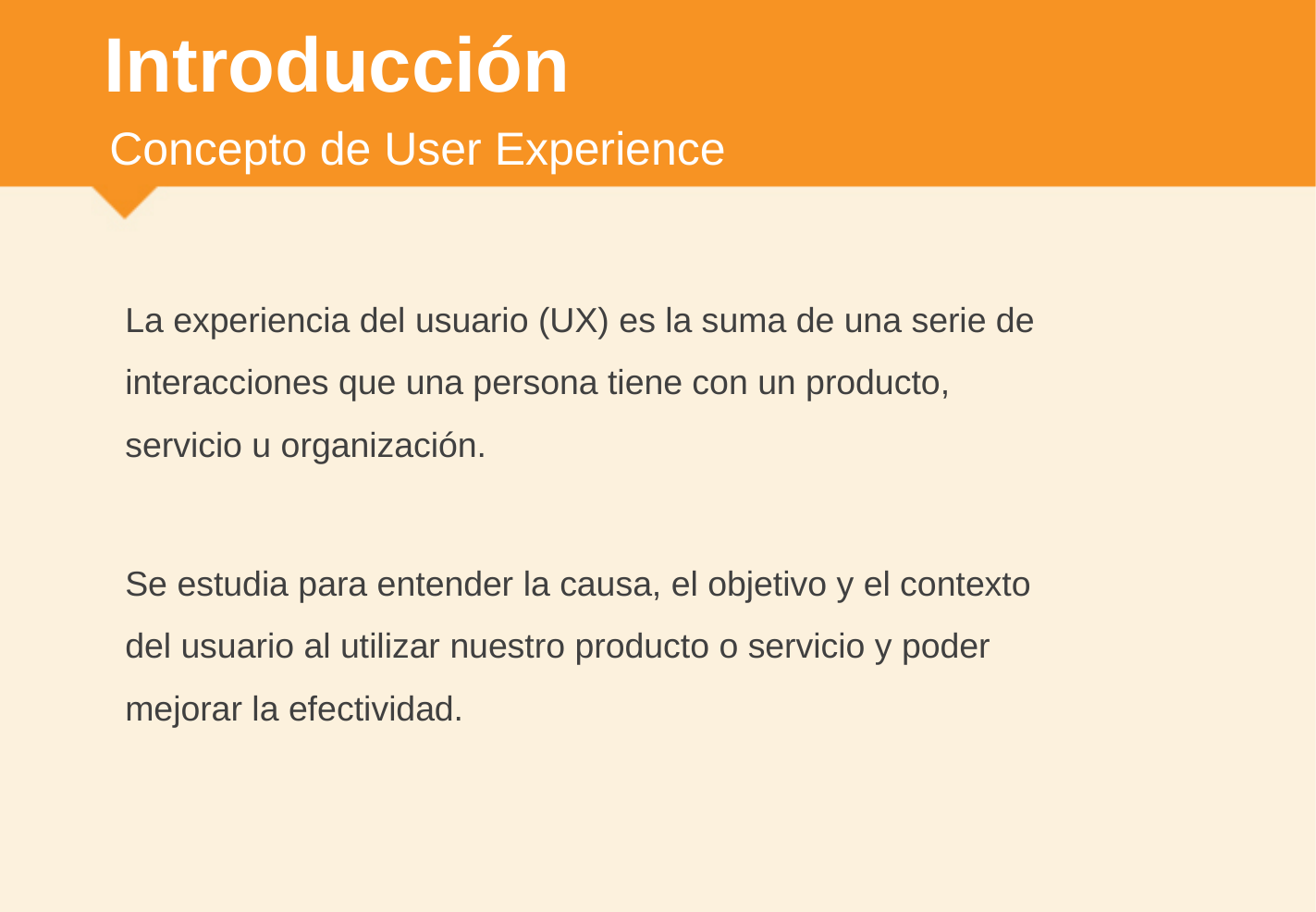

# Introducción
Concepto de User Experience
La experiencia del usuario (UX) es la suma de una serie de interacciones que una persona tiene con un producto, servicio u organización.

Se estudia para entender la causa, el objetivo y el contexto del usuario al utilizar nuestro producto o servicio y poder mejorar la efectividad.